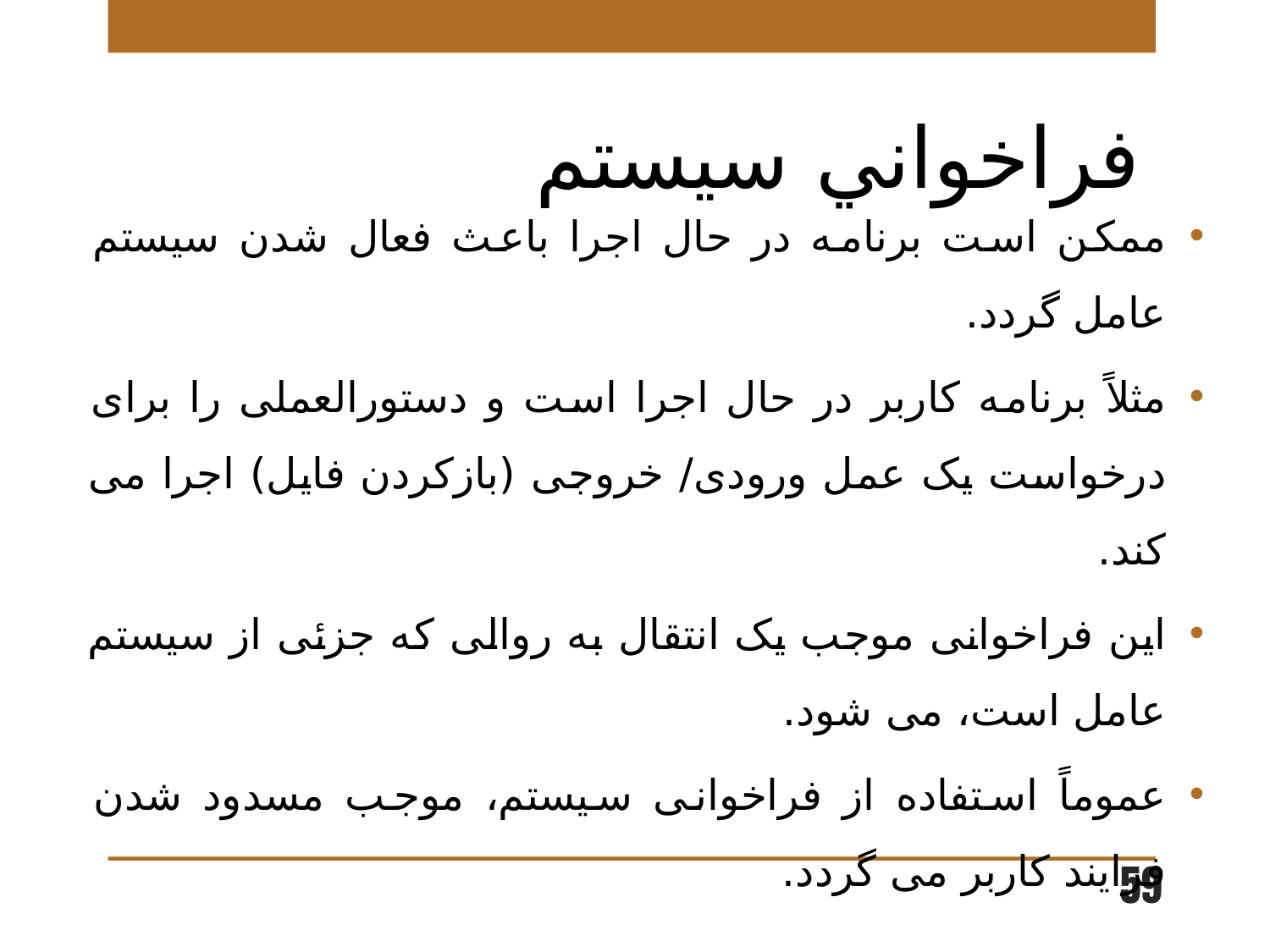

# فراخواني سيستم
ممکن است برنامه در حال اجرا باعث فعال شدن سیستم عامل گردد.
مثلاً برنامه کاربر در حال اجرا است و دستورالعملی را برای درخواست یک عمل ورودی/ خروجی (بازکردن فایل) اجرا می کند.
این فراخوانی موجب یک انتقال به روالی که جزئی از سیستم عامل است، می شود.
عموماً استفاده از فراخوانی سیستم، موجب مسدود شدن فرایند کاربر می گردد.
59